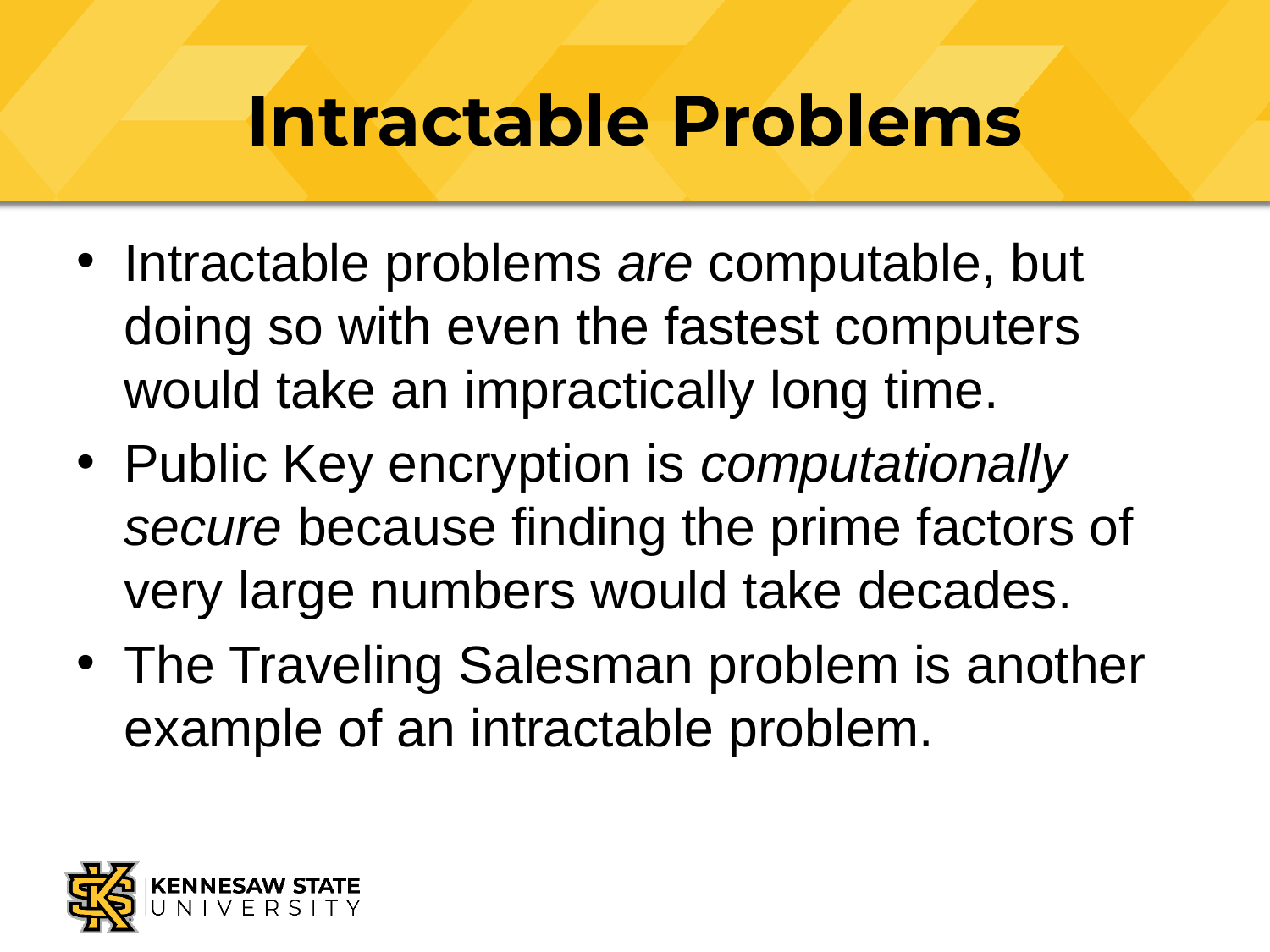

# Intractable Problems
Intractable problems are computable, but doing so with even the fastest computers would take an impractically long time.
Public Key encryption is computationally secure because finding the prime factors of very large numbers would take decades.
The Traveling Salesman problem is another example of an intractable problem.